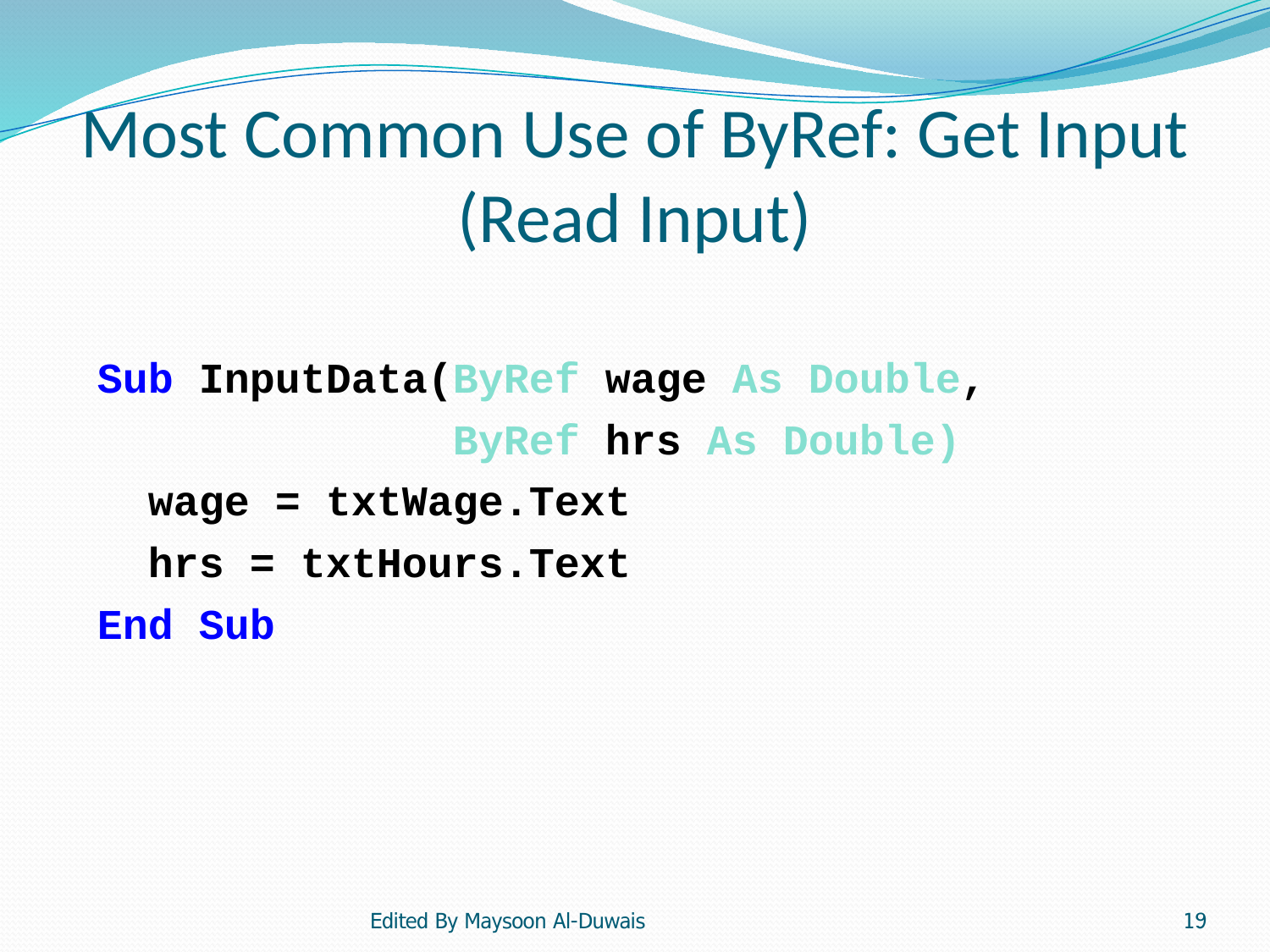

# Most Common Use of ByRef: Get Input (Read Input)

Sub InputData(ByRef wage As Double,
              ByRef hrs As Double)
  wage = txtWage.Text
  hrs = txtHours.Text
End Sub
Edited By Maysoon Al-Duwais
19